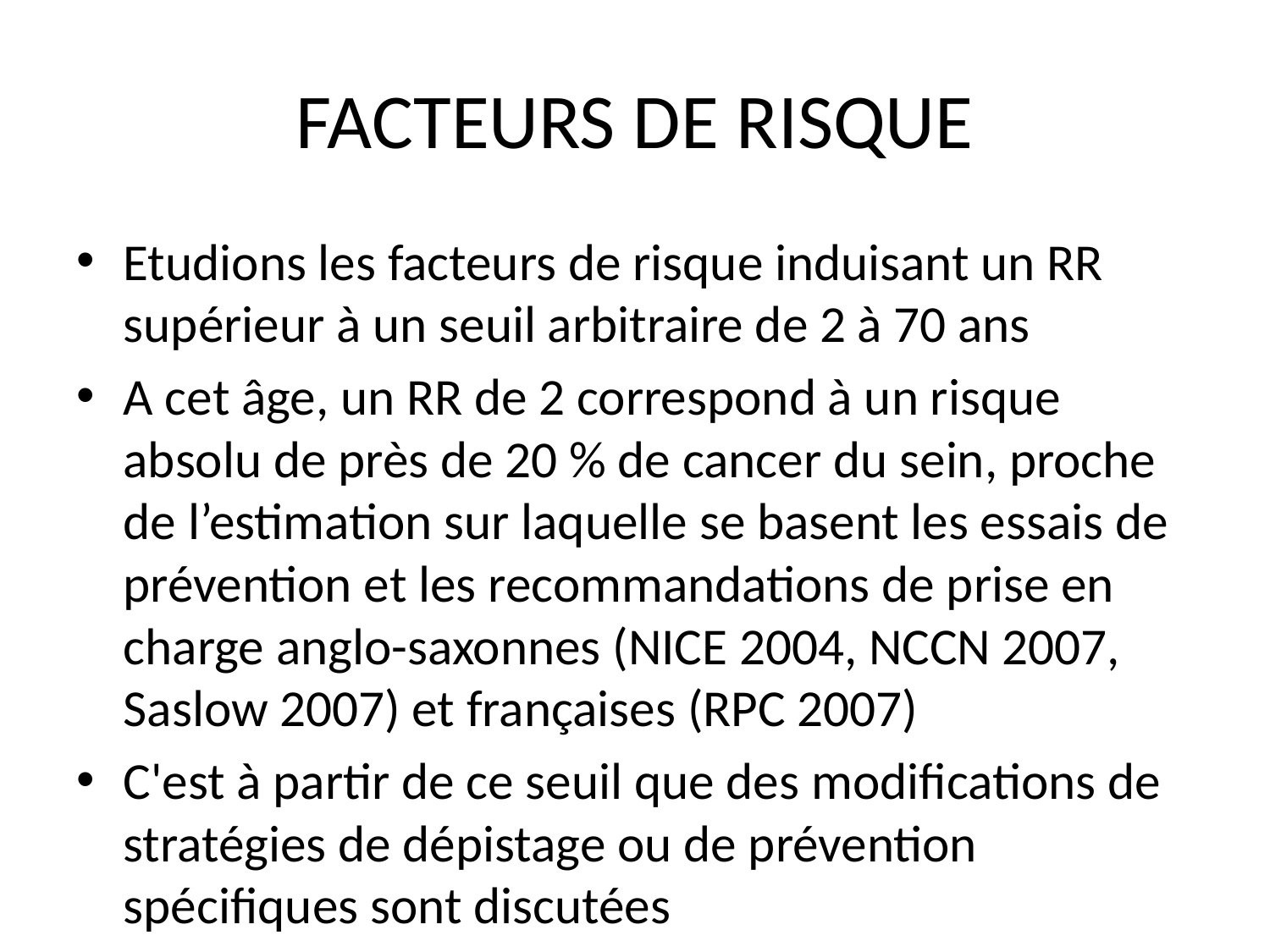

# FACTEURS DE RISQUE
Etudions les facteurs de risque induisant un RR supérieur à un seuil arbitraire de 2 à 70 ans
A cet âge, un RR de 2 correspond à un risque absolu de près de 20 % de cancer du sein, proche de l’estimation sur laquelle se basent les essais de prévention et les recommandations de prise en charge anglo-saxonnes (NICE 2004, NCCN 2007, Saslow 2007) et françaises (RPC 2007)
C'est à partir de ce seuil que des modifications de stratégies de dépistage ou de prévention spécifiques sont discutées